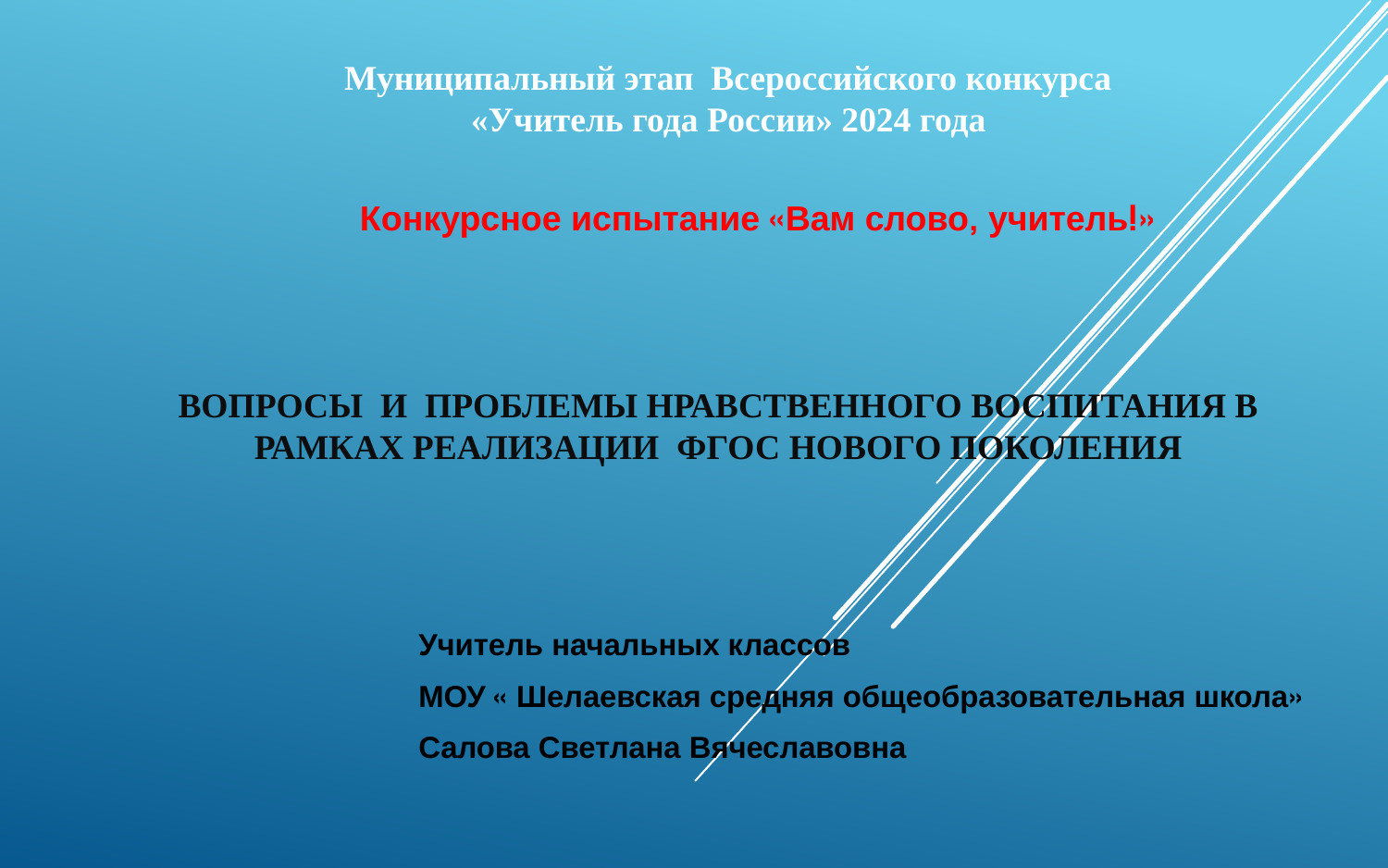

Муниципальный этап  Всероссийского конкурса
«Учитель года России» 2024 года
Конкурсное испытание «Вам слово, учитель!»
# Вопросы  и  проблемы нравственного воспитания в рамках реализации  ФГОС нового поколения
Учитель начальных классов
МОУ « Шелаевская средняя общеобразовательная школа»
Салова Светлана Вячеславовна